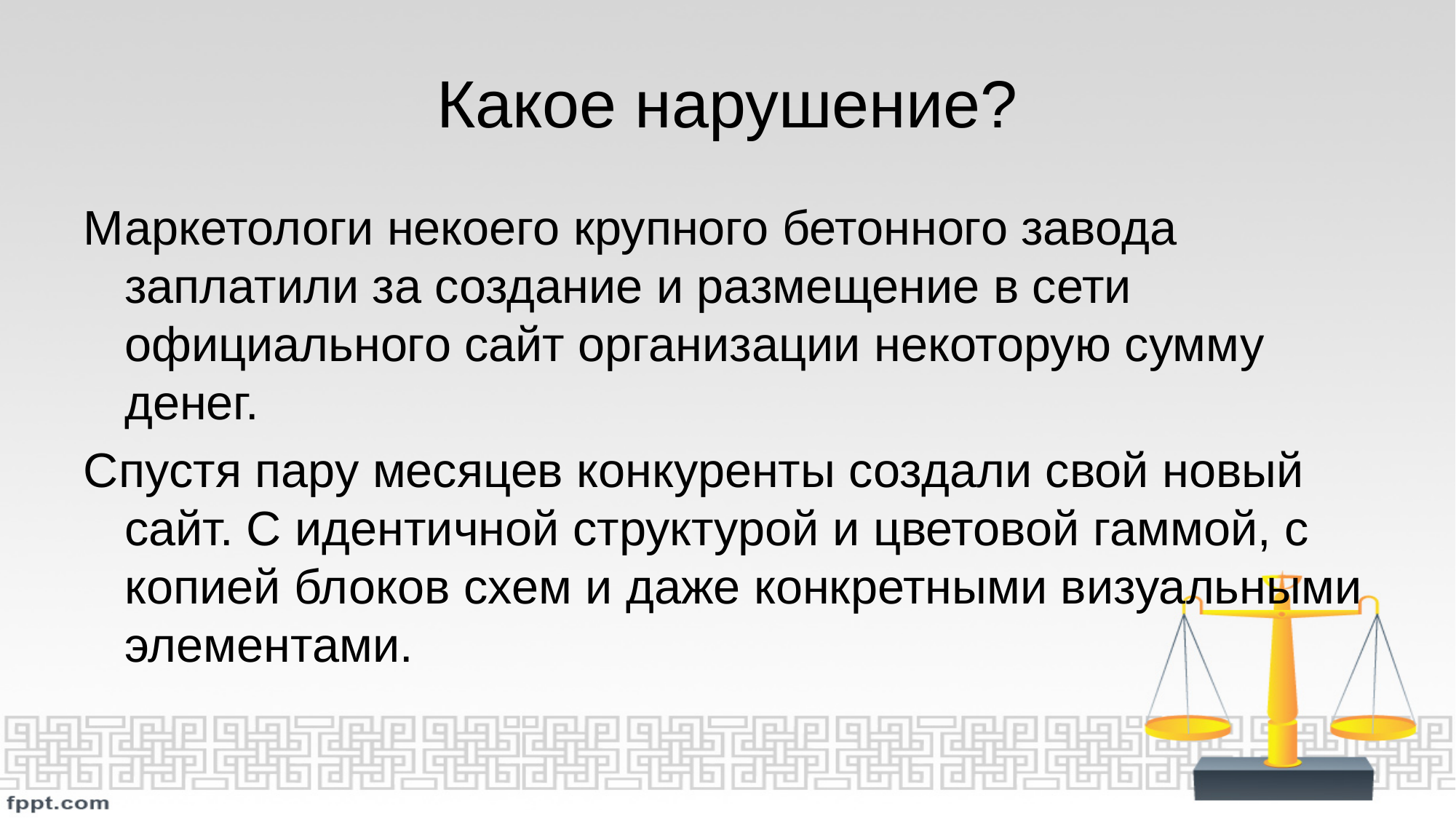

# Какое нарушение?
Маркетологи некоего крупного бетонного завода  заплатили за создание и размещение в сети официального сайт организации некоторую сумму денег.
Спустя пару месяцев конкуренты создали свой новый сайт. С идентичной структурой и цветовой гаммой, с копией блоков схем и даже конкретными визуальными элементами.